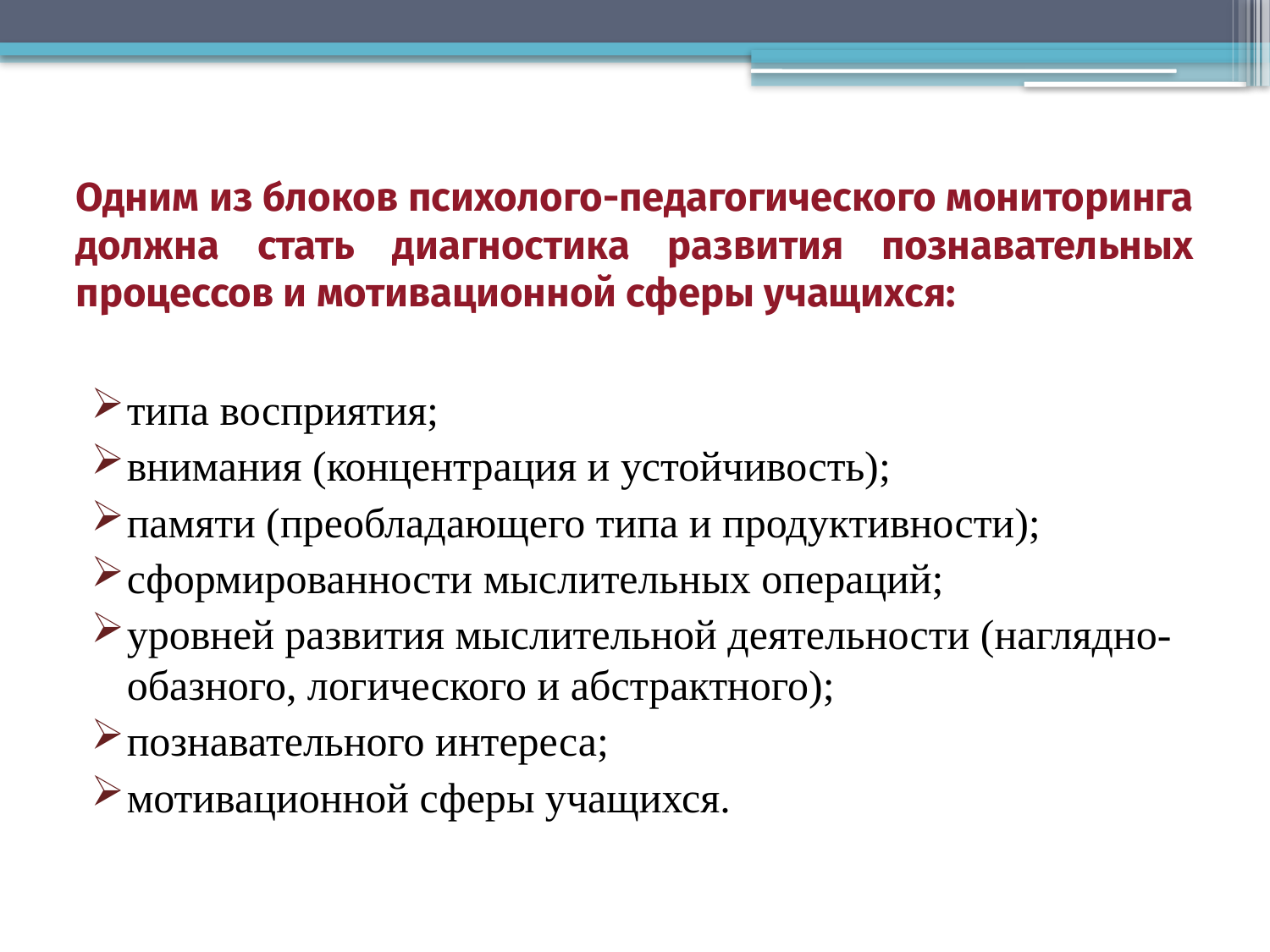

# Одним из блоков психолого-педагогического мониторинга должна стать диагностика развития познавательных процессов и мотивационной сферы учащихся:
типа восприятия;
внимания (концентрация и устойчивость);
памяти (преобладающего типа и продуктивности);
сформированности мыслительных операций;
уровней развития мыслительной деятельности (наглядно-обазного, логического и абстрактного);
познавательного интереса;
мотивационной сферы учащихся.